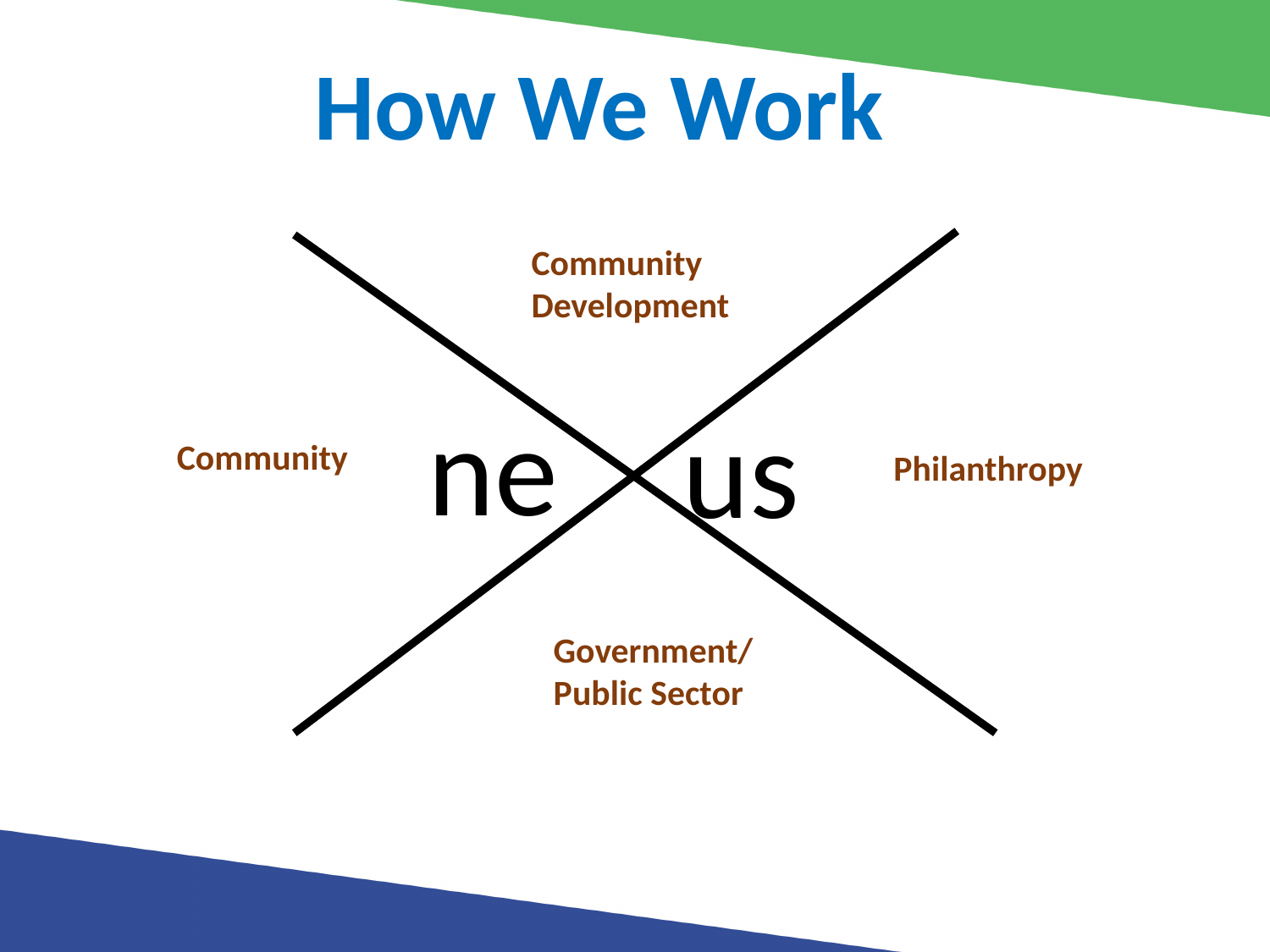

How We Work

Community
Development
ne
us
Community
Philanthropy
Government/
Public Sector